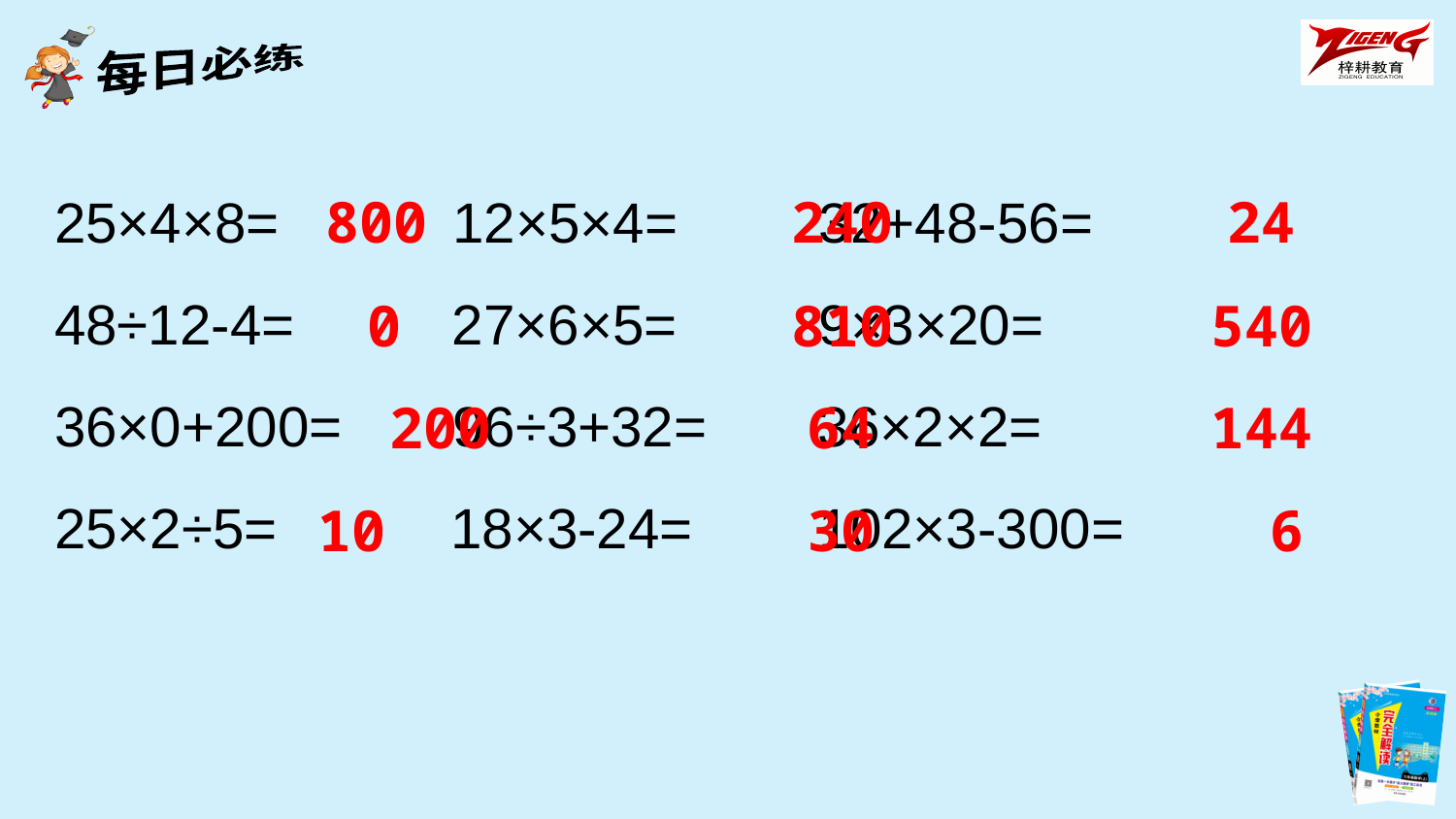

25×4×8=           12×5×4=         32+48-56=
48÷12-4=          27×6×5=         9×3×20=
36×0+200=       96÷3+32=       36×2×2=
25×2÷5=           18×3-24=        102×3-300=
800
240
24
810
540
0
200
64
144
10
30
6